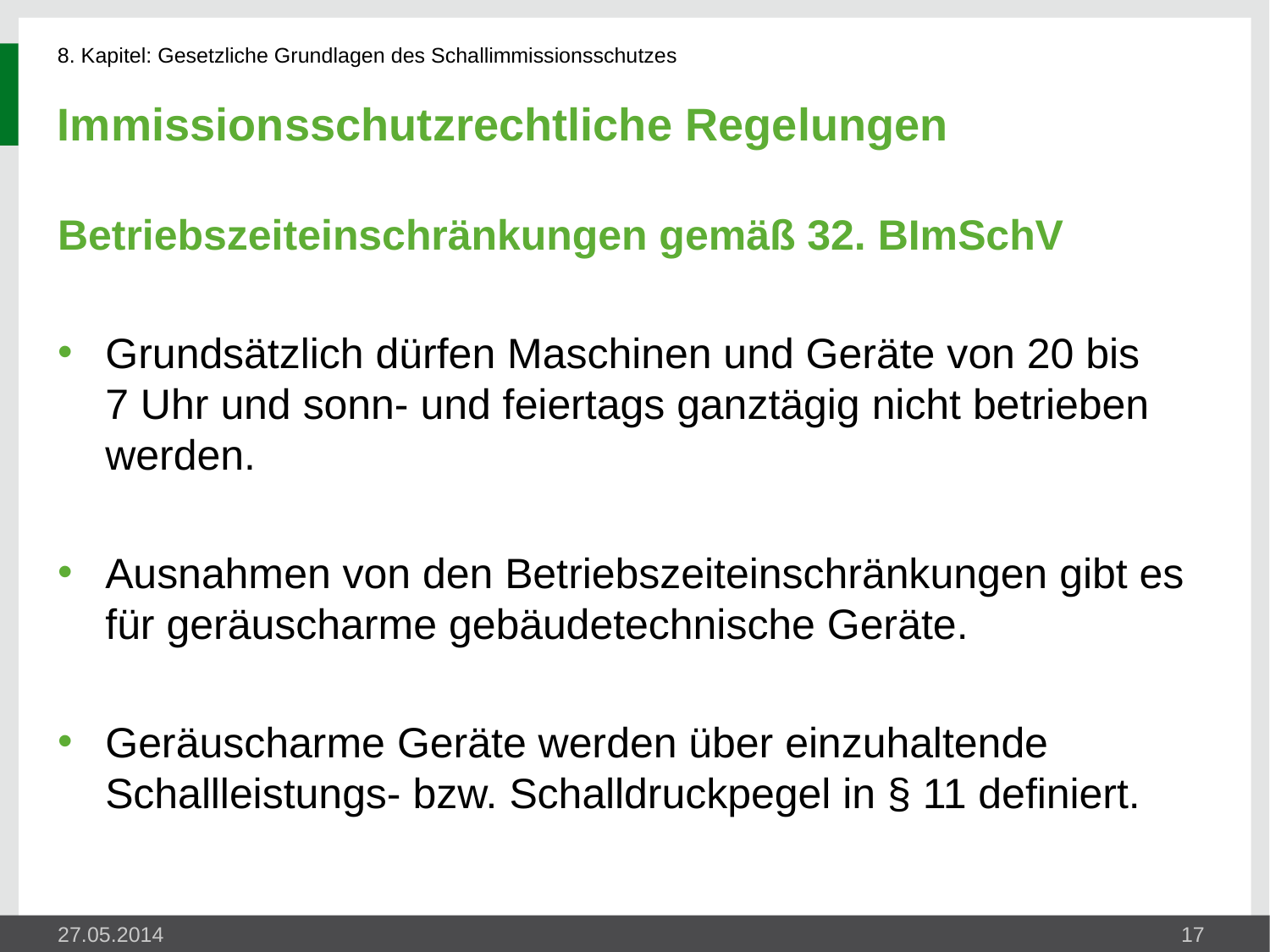

# Immissionsschutzrechtliche Regelungen
Betriebszeiteinschränkungen gemäß 32. BImSchV

Grundsätzlich dürfen Maschinen und Geräte von 20 bis
7 Uhr und sonn- und feiertags ganztägig nicht betrieben werden.

Ausnahmen von den Betriebszeiteinschränkungen gibt es für geräuscharme gebäudetechnische Geräte.

Geräuscharme Geräte werden über einzuhaltende Schallleistungs- bzw. Schalldruckpegel in § 11 definiert.
27.05.2014
17